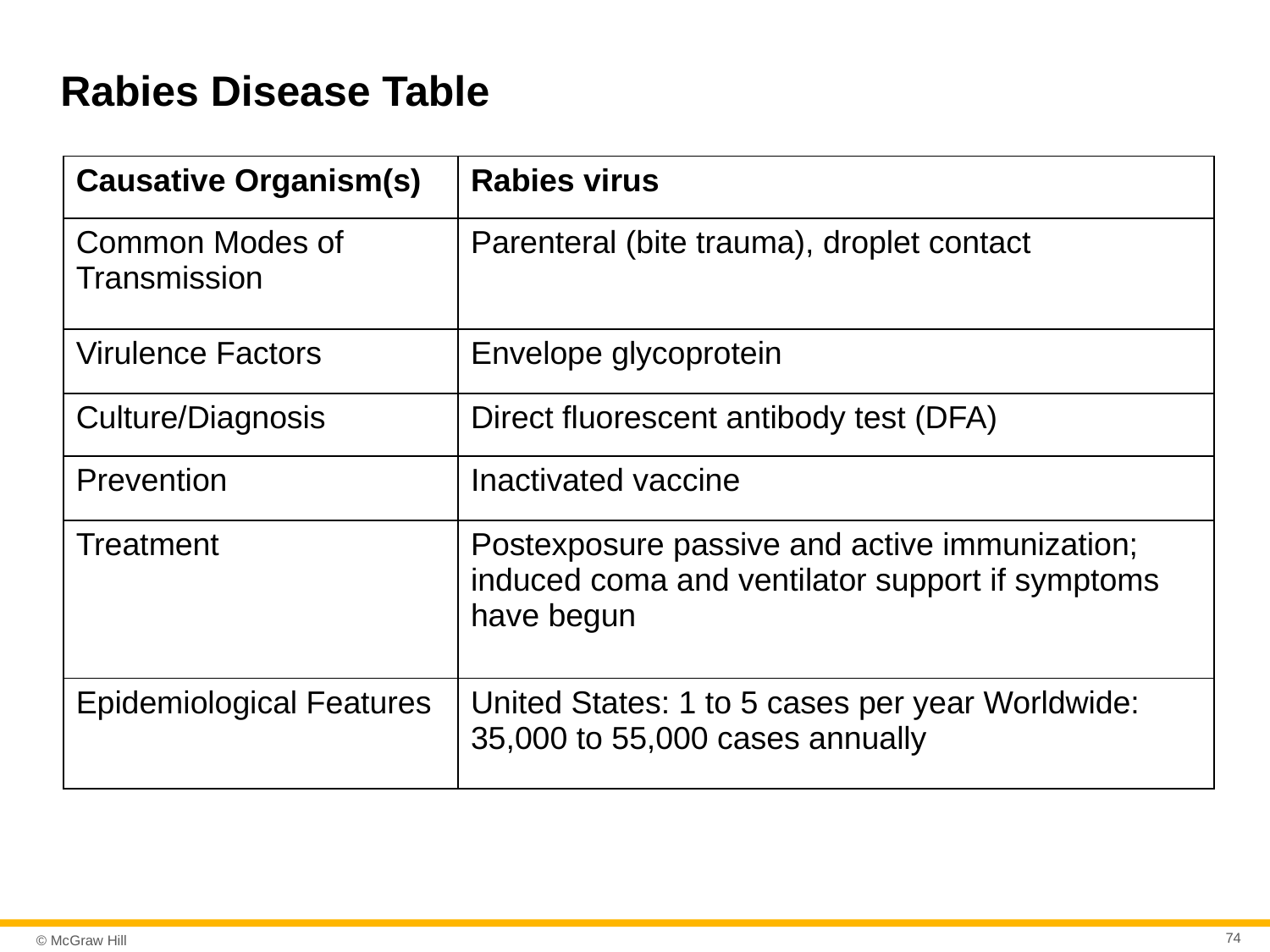

# Rabies Disease Table
| Causative Organism(s) | Rabies virus |
| --- | --- |
| Common Modes of Transmission | Parenteral (bite trauma), droplet contact |
| Virulence Factors | Envelope glycoprotein |
| Culture/Diagnosis | Direct fluorescent antibody test (DFA) |
| Prevention | Inactivated vaccine |
| Treatment | Postexposure passive and active immunization; induced coma and ventilator support if symptoms have begun |
| Epidemiological Features | United States: 1 to 5 cases per year Worldwide: 35,000 to 55,000 cases annually |